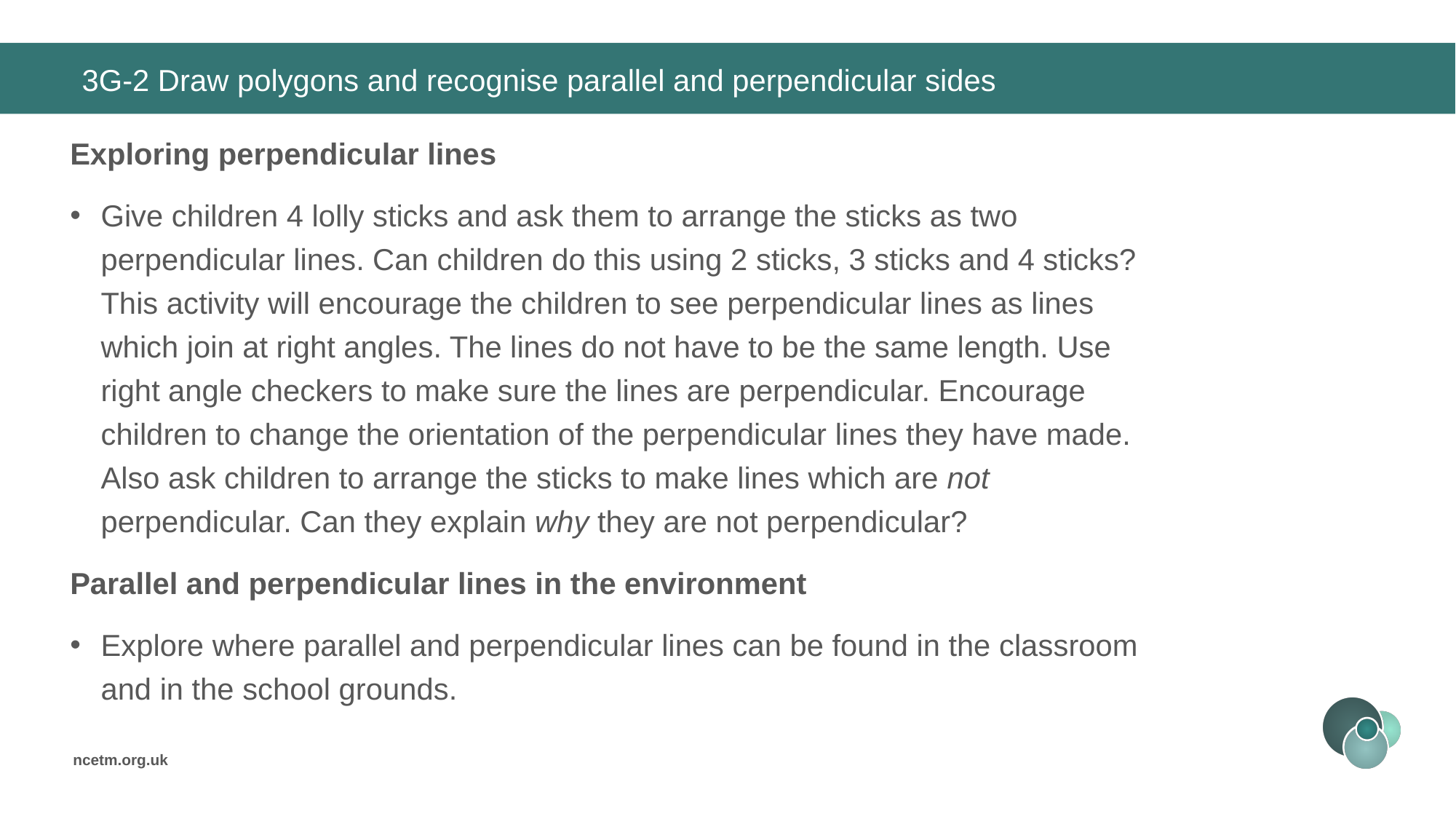

# 3G-2 Draw polygons and recognise parallel and perpendicular sides
Exploring perpendicular lines
Give children 4 lolly sticks and ask them to arrange the sticks as two perpendicular lines. Can children do this using 2 sticks, 3 sticks and 4 sticks?  This activity will encourage the children to see perpendicular lines as lines which join at right angles. The lines do not have to be the same length. Use right angle checkers to make sure the lines are perpendicular. Encourage children to change the orientation of the perpendicular lines they have made. Also ask children to arrange the sticks to make lines which are not perpendicular. Can they explain why they are not perpendicular?
Parallel and perpendicular lines in the environment
Explore where parallel and perpendicular lines can be found in the classroom and in the school grounds.